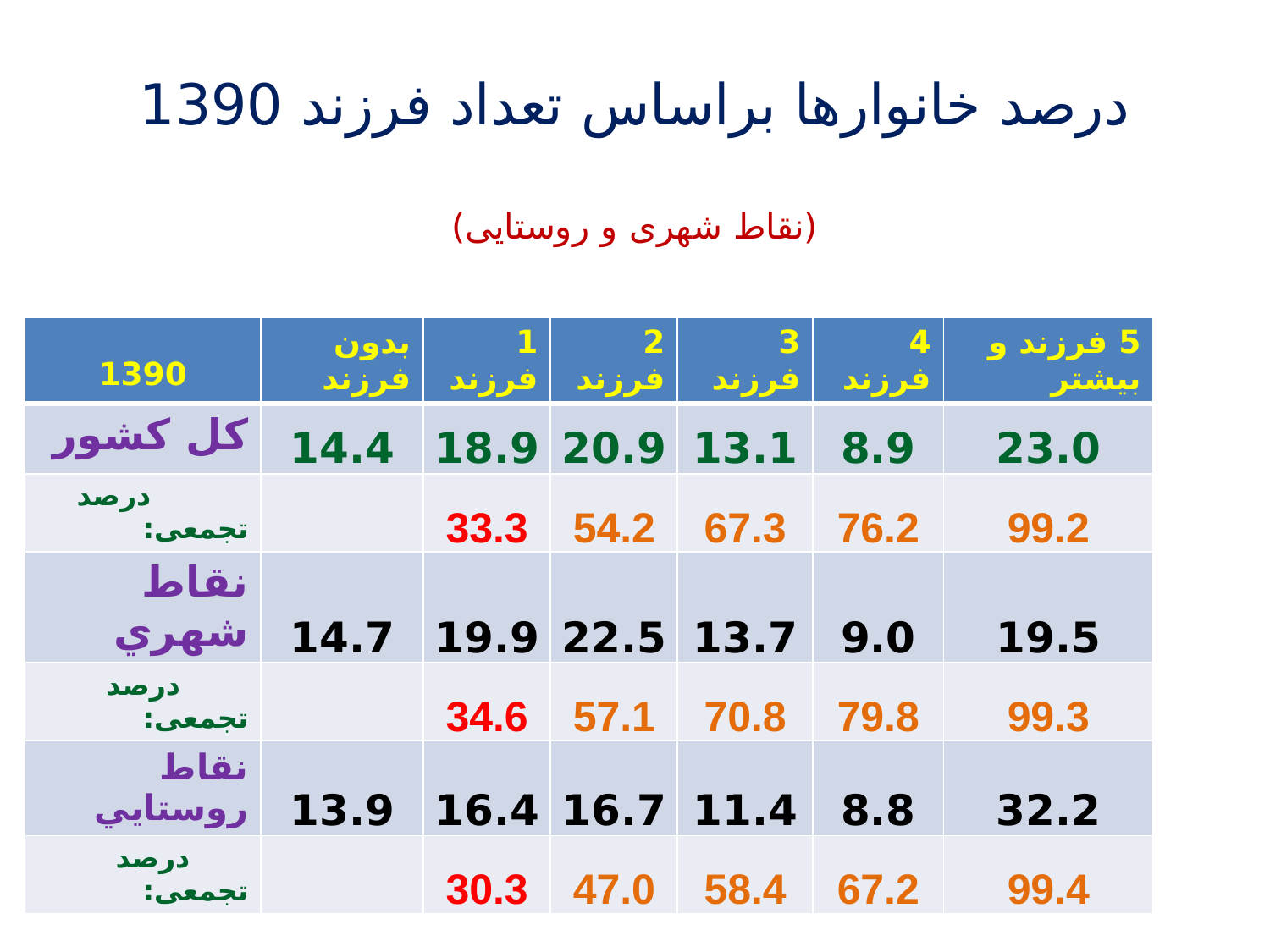

# درصد خانوارها براساس تعداد فرزند 1390 (نقاط شهری و روستایی)
| 1390 | بدون فرزند | 1 فرزند | 2 فرزند | 3 فرزند | 4 فرزند | 5 فرزند و بيشتر |
| --- | --- | --- | --- | --- | --- | --- |
| کل کشور | 14.4 | 18.9 | 20.9 | 13.1 | 8.9 | 23.0 |
| درصد تجمعی: |  | 33.3 | 54.2 | 67.3 | 76.2 | 99.2 |
| نقاط شهري | 14.7 | 19.9 | 22.5 | 13.7 | 9.0 | 19.5 |
| درصد تجمعی: |  | 34.6 | 57.1 | 70.8 | 79.8 | 99.3 |
| نقاط روستايي | 13.9 | 16.4 | 16.7 | 11.4 | 8.8 | 32.2 |
| درصد تجمعی: |  | 30.3 | 47.0 | 58.4 | 67.2 | 99.4 |